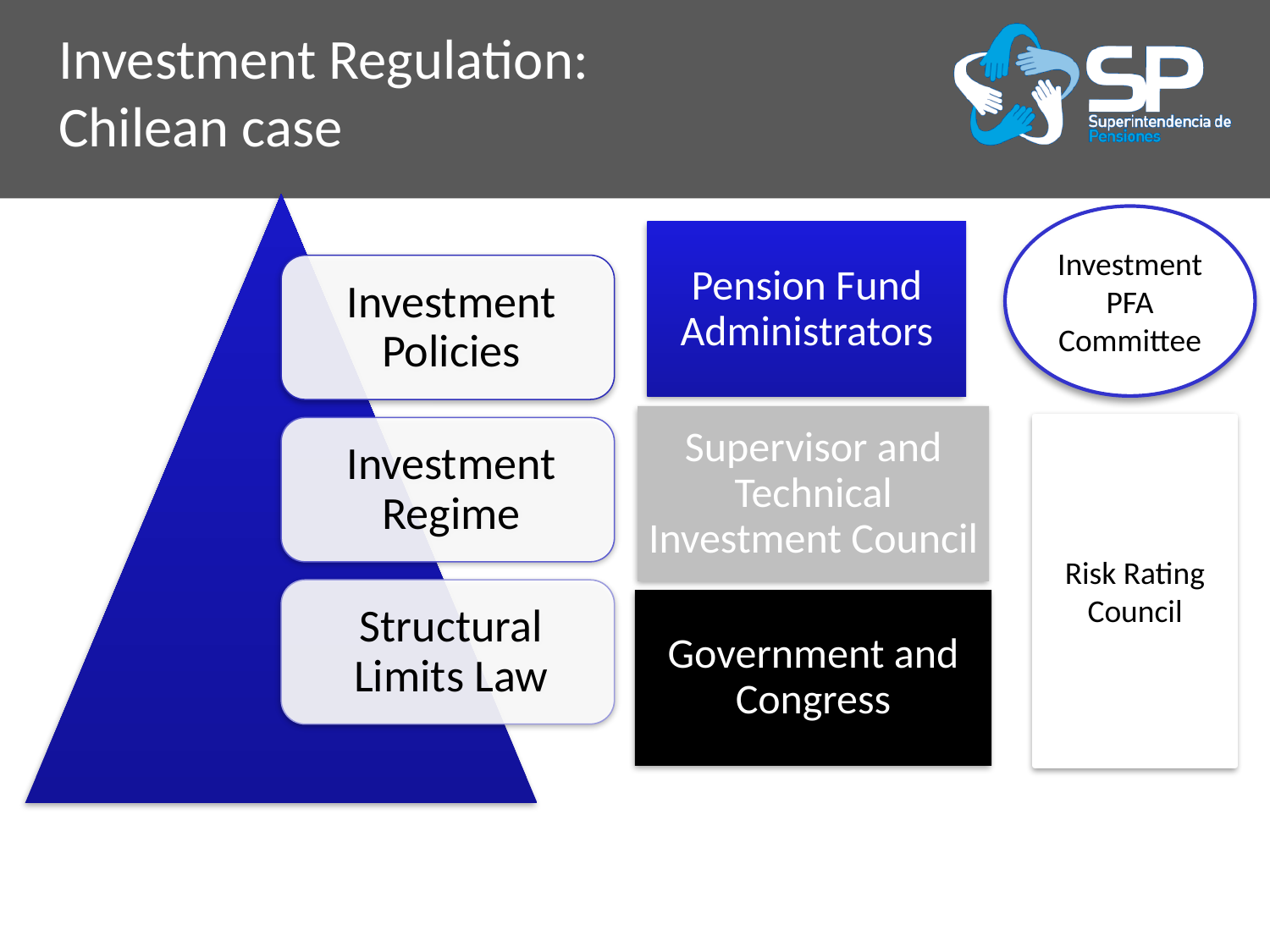

Investment Regulation:
Chilean case
Investment Policies
Investment Regime
Structural Limits Law
Investment PFA Committee
Pension Fund Administrators
Supervisor and Technical Investment Council
Government and Congress
Risk Rating Council